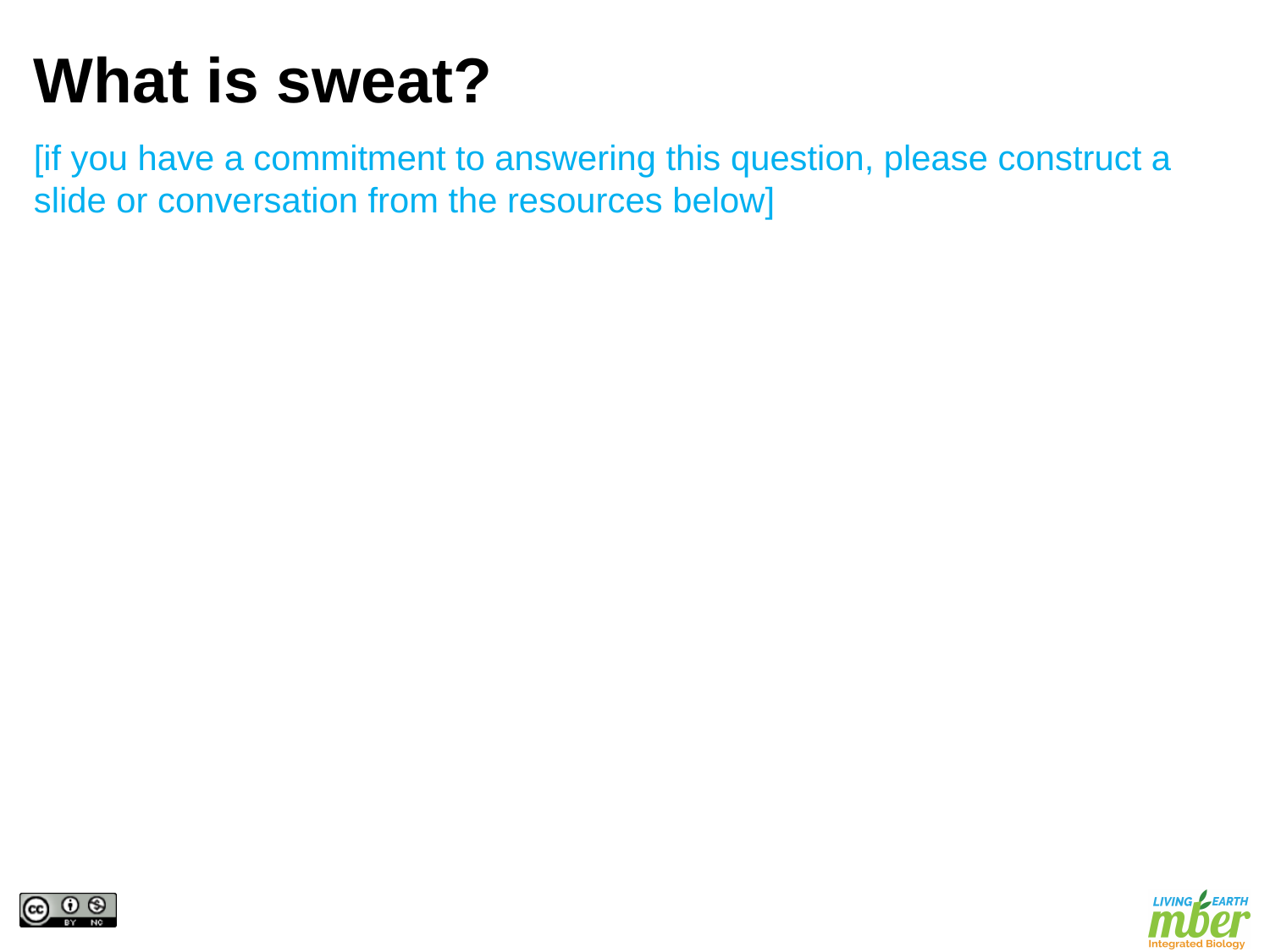

What is sweat?
[if you have a commitment to answering this question, please construct a slide or conversation from the resources below]